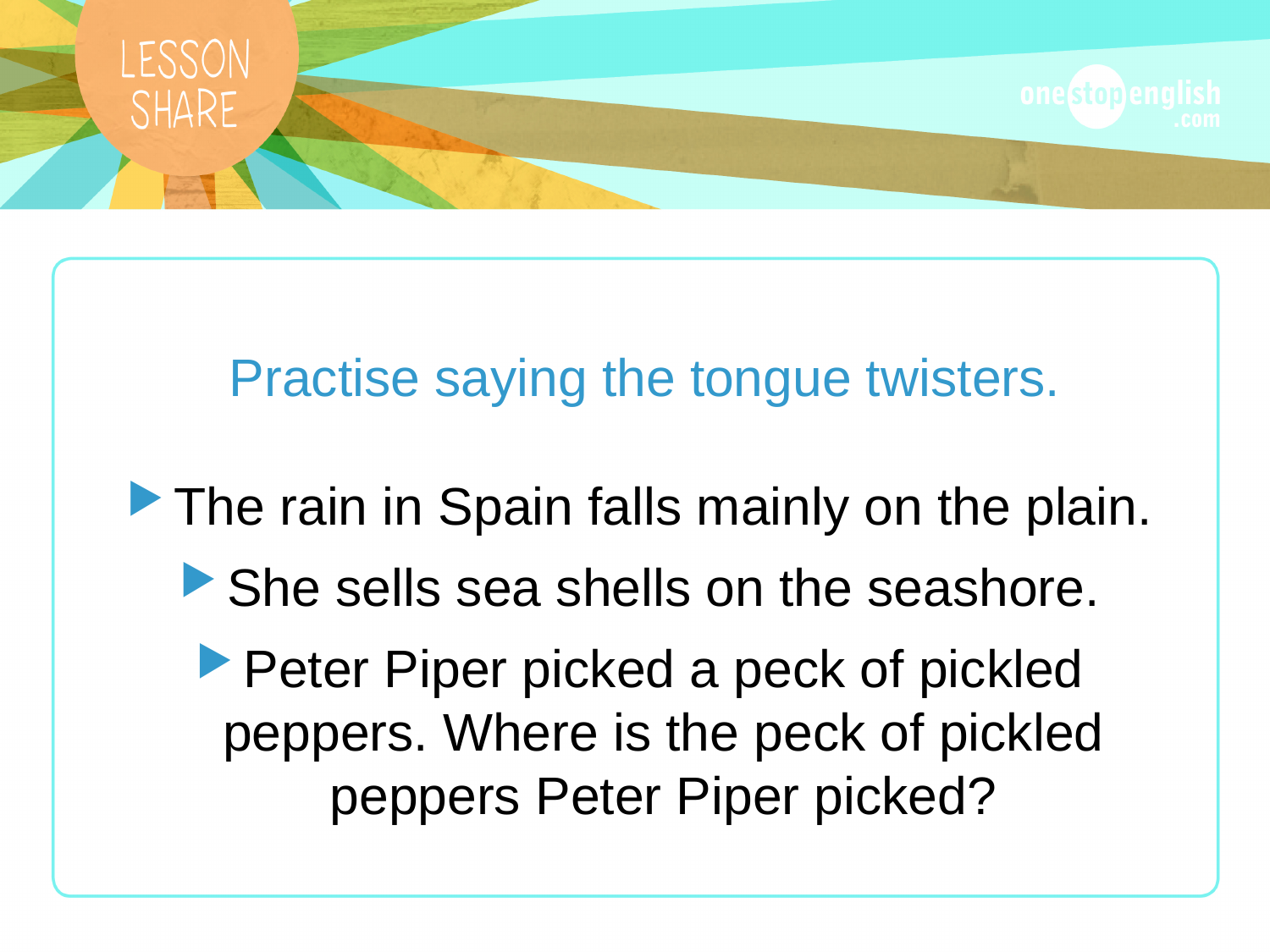

# Practise saying the tongue twisters.
The rain in Spain falls mainly on the plain.
She sells sea shells on the seashore.
Peter Piper picked a peck of pickled peppers. Where is the peck of pickled peppers Peter Piper picked?